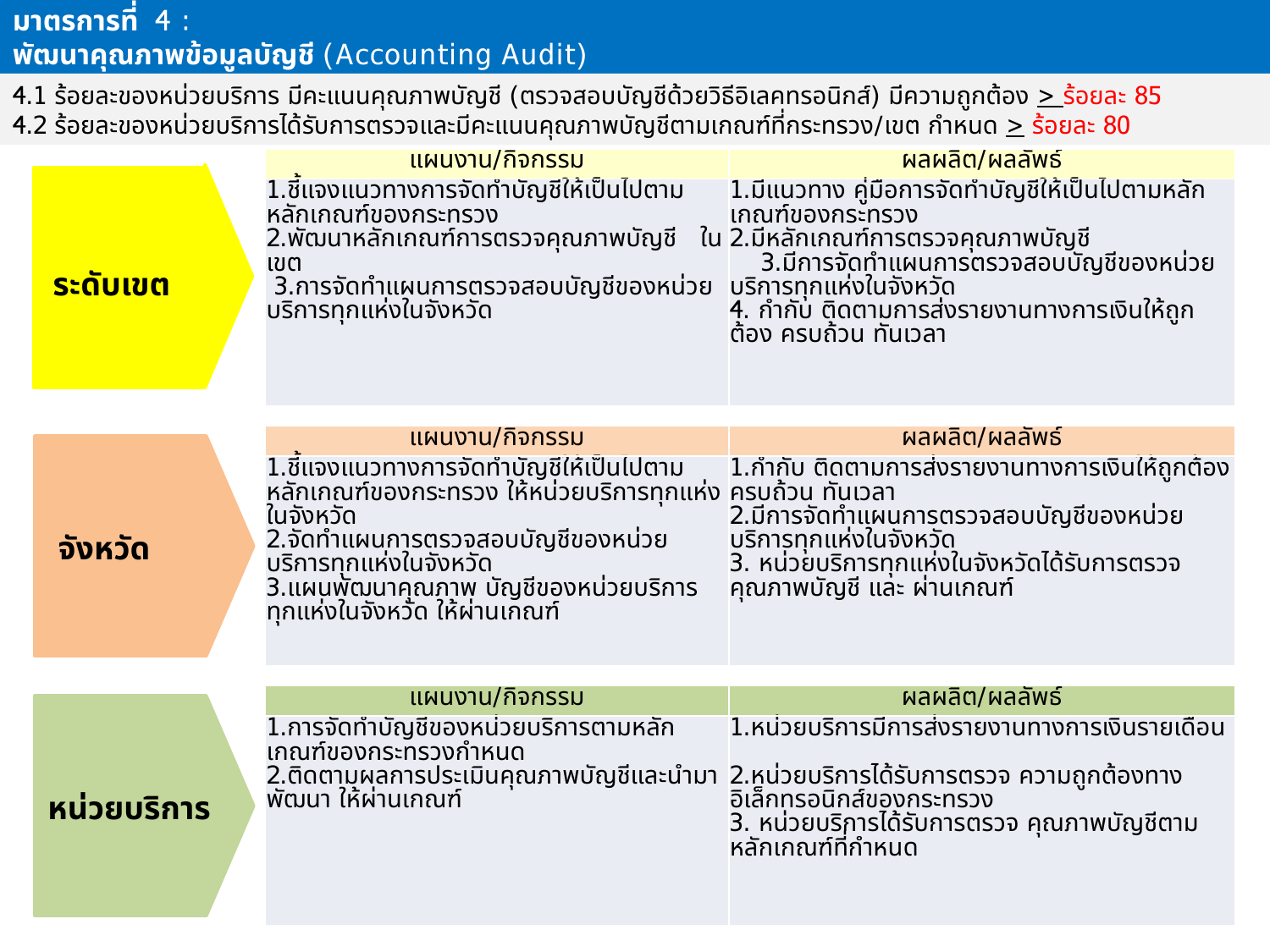

มาตรการที่  4 :
พัฒนาคุณภาพข้อมูลบัญชี (Accounting Audit)
:

4.1 ร้อยละของหน่วยบริการ มีคะแนนคุณภาพบัญชี (ตรวจสอบบัญชีด้วยวิธีอิเลคทรอนิกส์) มีความถูกต้อง > ร้อยละ 85
4.2 ร้อยละของหน่วยบริการได้รับการตรวจและมีคะแนนคุณภาพบัญชีตามเกณฑ์ที่กระทรวง/เขต กำหนด > ร้อยละ 80
| แผนงาน/กิจกรรม | ผลผลิต/ผลลัพธ์ |
| --- | --- |
| 1.ชี้แจงแนวทางการจัดทำบัญชีให้เป็นไปตามหลักเกณฑ์ของกระทรวง 2.พัฒนาหลักเกณฑ์การตรวจคุณภาพบัญชี ในเขต 3.การจัดทำแผนการตรวจสอบบัญชีของหน่วยบริการทุกแห่งในจังหวัด | 1.มีแนวทาง คู่มือการจัดทำบัญชีให้เป็นไปตามหลักเกณฑ์ของกระทรวง 2.มีหลักเกณฑ์การตรวจคุณภาพบัญชี 3.มีการจัดทำแผนการตรวจสอบบัญชีของหน่วยบริการทุกแห่งในจังหวัด 4. กำกับ ติดตามการส่งรายงานทางการเงินให้ถูกต้อง ครบถ้วน ทันเวลา |

ระดับเขต

| แผนงาน/กิจกรรม | ผลผลิต/ผลลัพธ์ |
| --- | --- |
| 1.ชี้แจงแนวทางการจัดทำบัญชีให้เป็นไปตามหลักเกณฑ์ของกระทรวง ให้หน่วยบริการทุกแห่งในจังหวัด 2.จัดทำแผนการตรวจสอบบัญชีของหน่วยบริการทุกแห่งในจังหวัด 3.แผนพัฒนาคุณภาพ บัญชีของหน่วยบริการทุกแห่งในจังหวัด ให้ผ่านเกณฑ์ | 1.กำกับ ติดตามการส่งรายงานทางการเงินให้ถูกต้อง ครบถ้วน ทันเวลา 2.มีการจัดทำแผนการตรวจสอบบัญชีของหน่วยบริการทุกแห่งในจังหวัด 3. หน่วยบริการทุกแห่งในจังหวัดได้รับการตรวจคุณภาพบัญชี และ ผ่านเกณฑ์ |

จังหวัด

| แผนงาน/กิจกรรม | ผลผลิต/ผลลัพธ์ |
| --- | --- |
| 1.การจัดทำบัญชีของหน่วยบริการตามหลักเกณฑ์ของกระทรวงกำหนด 2.ติดตามผลการประเมินคุณภาพบัญชีและนำมาพัฒนา ให้ผ่านเกณฑ์ | 1.หน่วยบริการมีการส่งรายงานทางการเงินรายเดือน 2.หน่วยบริการได้รับการตรวจ ความถูกต้องทาง อิเล็กทรอนิกส์ของกระทรวง 3. หน่วยบริการได้รับการตรวจ คุณภาพบัญชีตามหลักเกณฑ์ที่กำหนด |

หน่วยบริการ